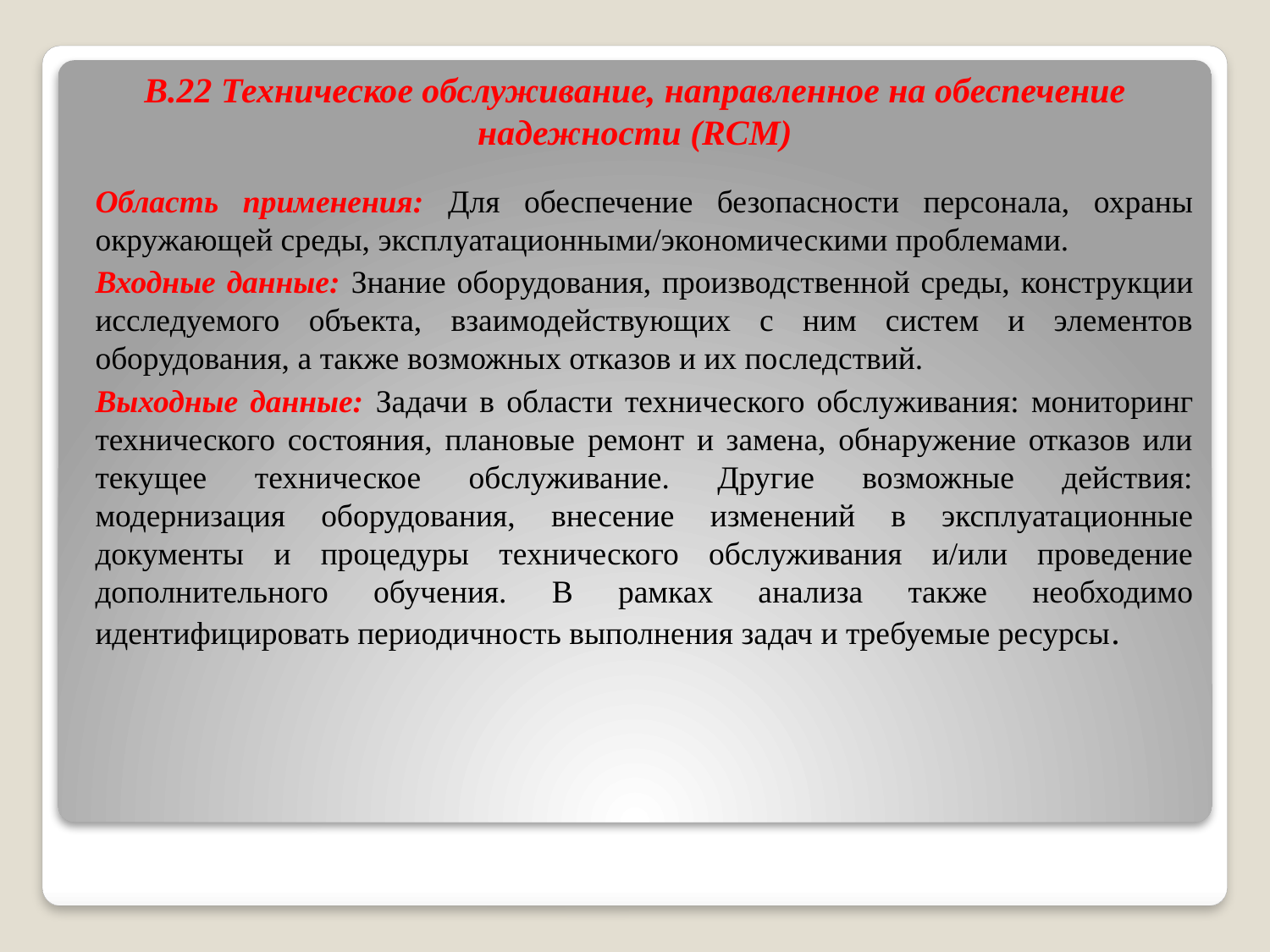

# В.22 Техническое обслуживание, направленное на обеспечение надежности (RCM)
Область применения: Для обеспечение безопасности персонала, охраны окружающей среды, эксплуатационными/экономическими проблемами.
Входные данные: Знание оборудования, производственной среды, конструкции исследуемого объекта, взаимодействующих с ним систем и элементов оборудования, а также возможных отказов и их последствий.
Выходные данные: Задачи в области технического обслуживания: мониторинг технического состояния, плановые ремонт и замена, обнаружение отказов или текущее техническое обслуживание. Другие возможные действия: модернизация оборудования, внесение изменений в эксплуатационные документы и процедуры технического обслуживания и/или проведение дополнительного обучения. В рамках анализа также необходимо идентифицировать периодичность выполнения задач и требуемые ресурсы.